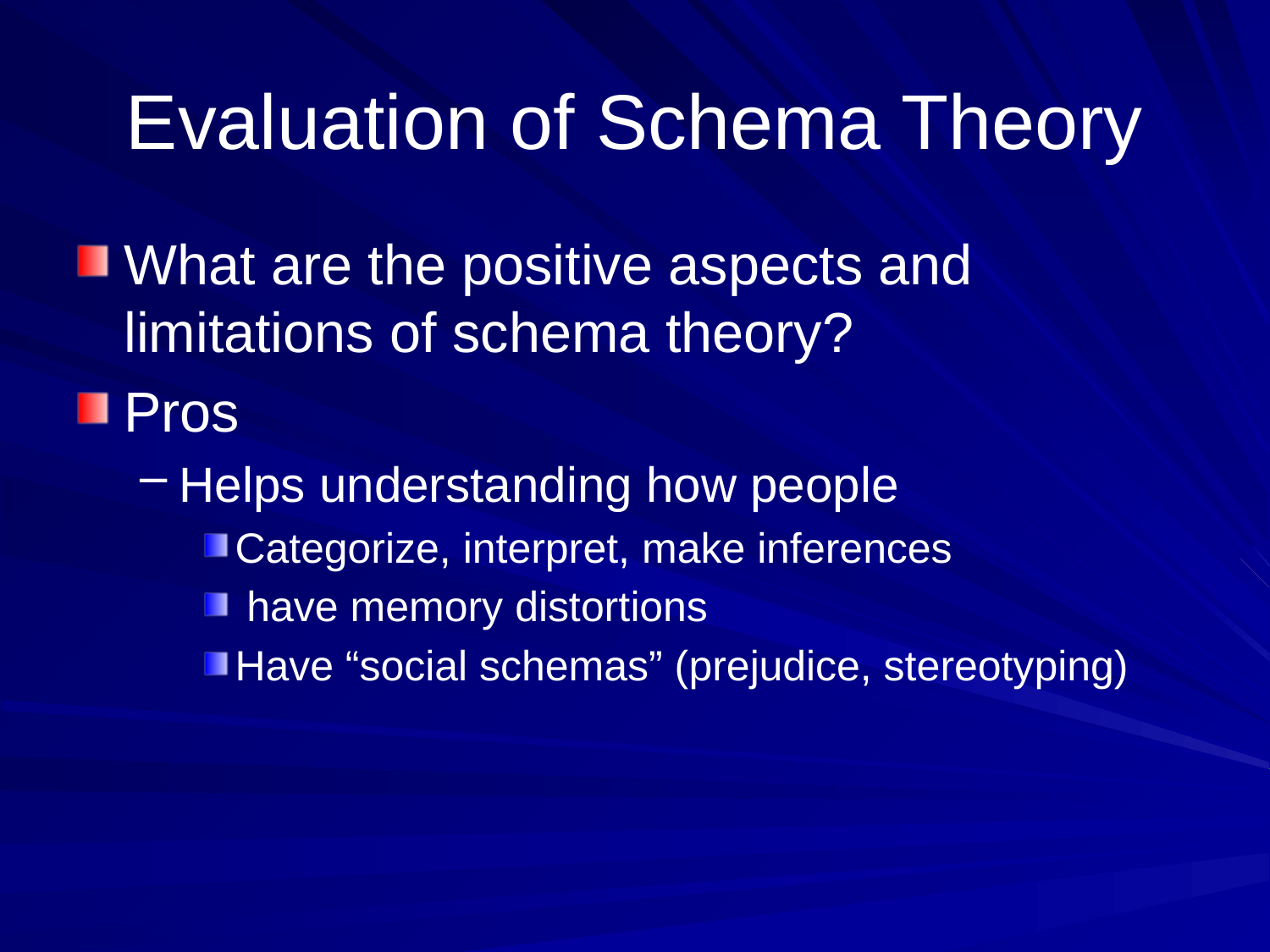

# Evaluation of Schema Theory
What are the positive aspects and limitations of schema theory?
Pros
Helps understanding how people
Categorize, interpret, make inferences
 have memory distortions
Have “social schemas” (prejudice, stereotyping)